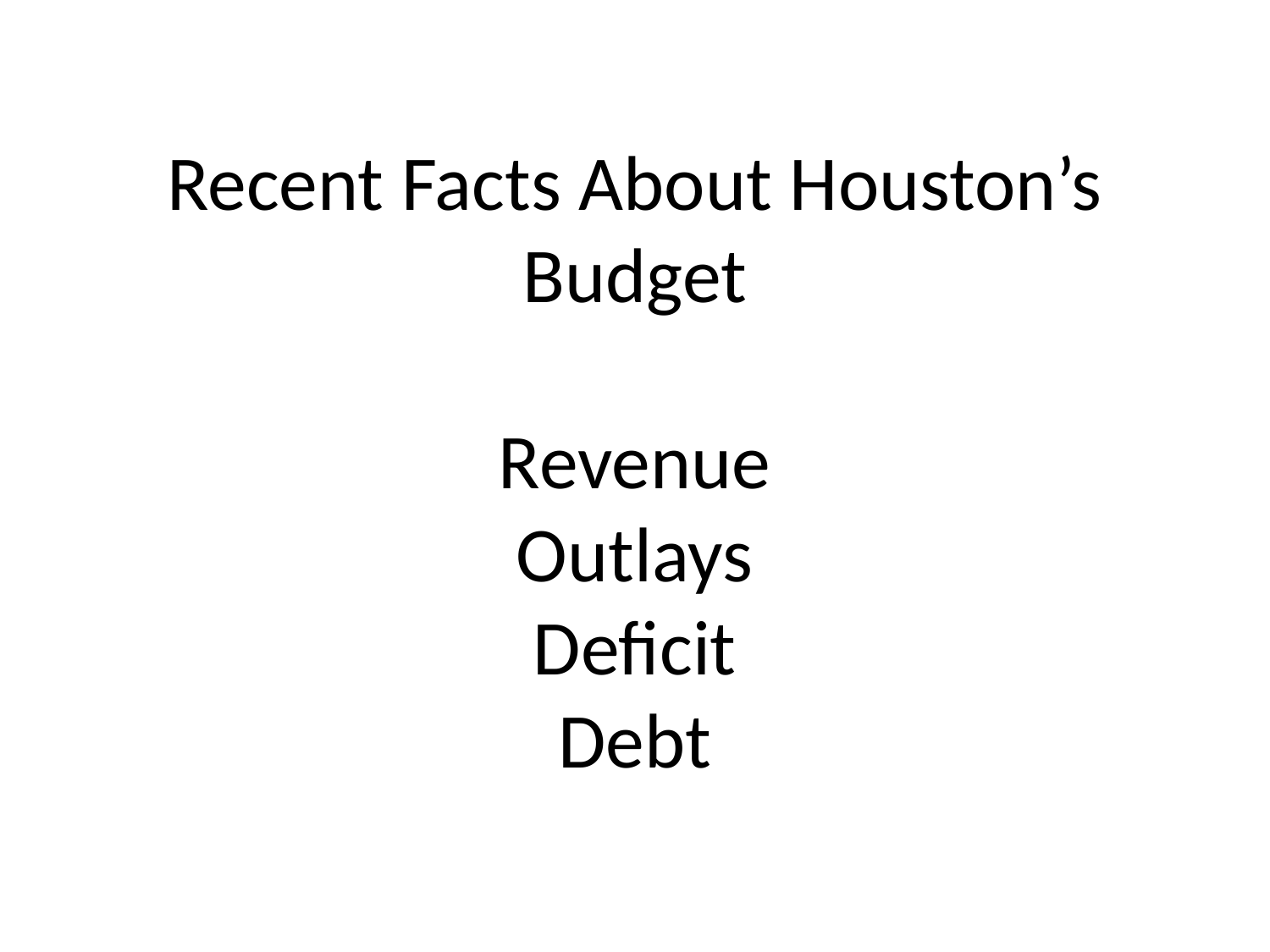

# Recent Facts About Houston’s Budget Revenue Outlays Deficit Debt